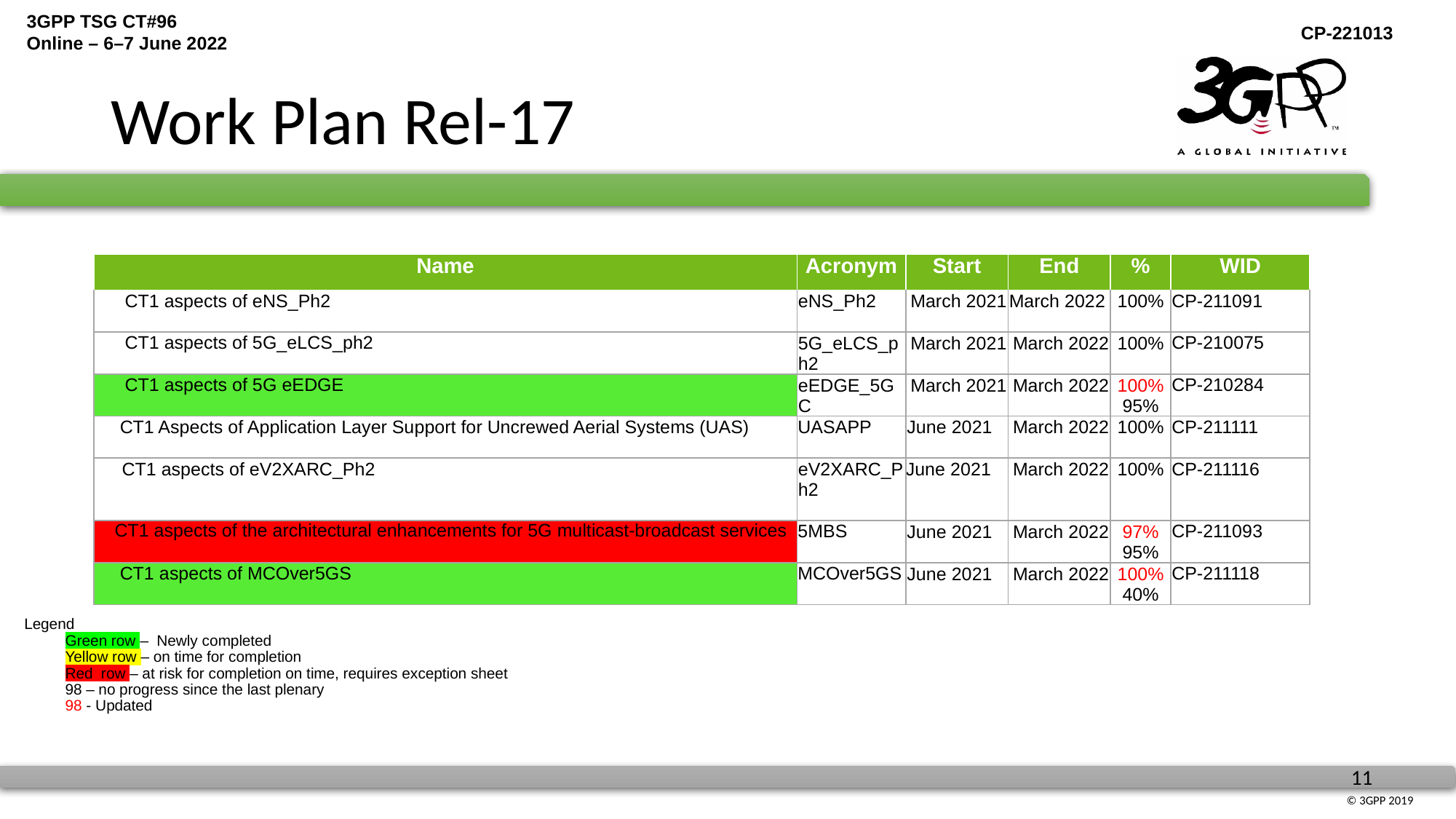

# Work Plan Rel-17
| Name | Acronym | Start | End | % | WID |
| --- | --- | --- | --- | --- | --- |
| CT1 aspects of eNS\_Ph2 | eNS\_Ph2 | March 2021 | March 2022 | 100% | CP-211091 |
| CT1 aspects of 5G\_eLCS\_ph2 | 5G\_eLCS\_ph2 | March 2021 | March 2022 | 100% | CP-210075 |
| CT1 aspects of 5G eEDGE | eEDGE\_5GC | March 2021 | March 2022 | 100% 95% | CP-210284 |
| CT1 Aspects of Application Layer Support for Uncrewed Aerial Systems (UAS) | UASAPP | June 2021 | March 2022 | 100% | CP-211111 |
| CT1 aspects of eV2XARC\_Ph2 | eV2XARC\_Ph2 | June 2021 | March 2022 | 100% | CP-211116 |
| CT1 aspects of the architectural enhancements for 5G multicast-broadcast services | 5MBS | June 2021 | March 2022 | 97% 95% | CP-211093 |
| CT1 aspects of MCOver5GS | MCOver5GS | June 2021 | March 2022 | 100% 40% | CP-211118 |
Legend
Green row –  Newly completed
	Yellow row – on time for completion
Red  row – at risk for completion on time, requires exception sheet
	98 – no progress since the last plenary
	98 - Updated